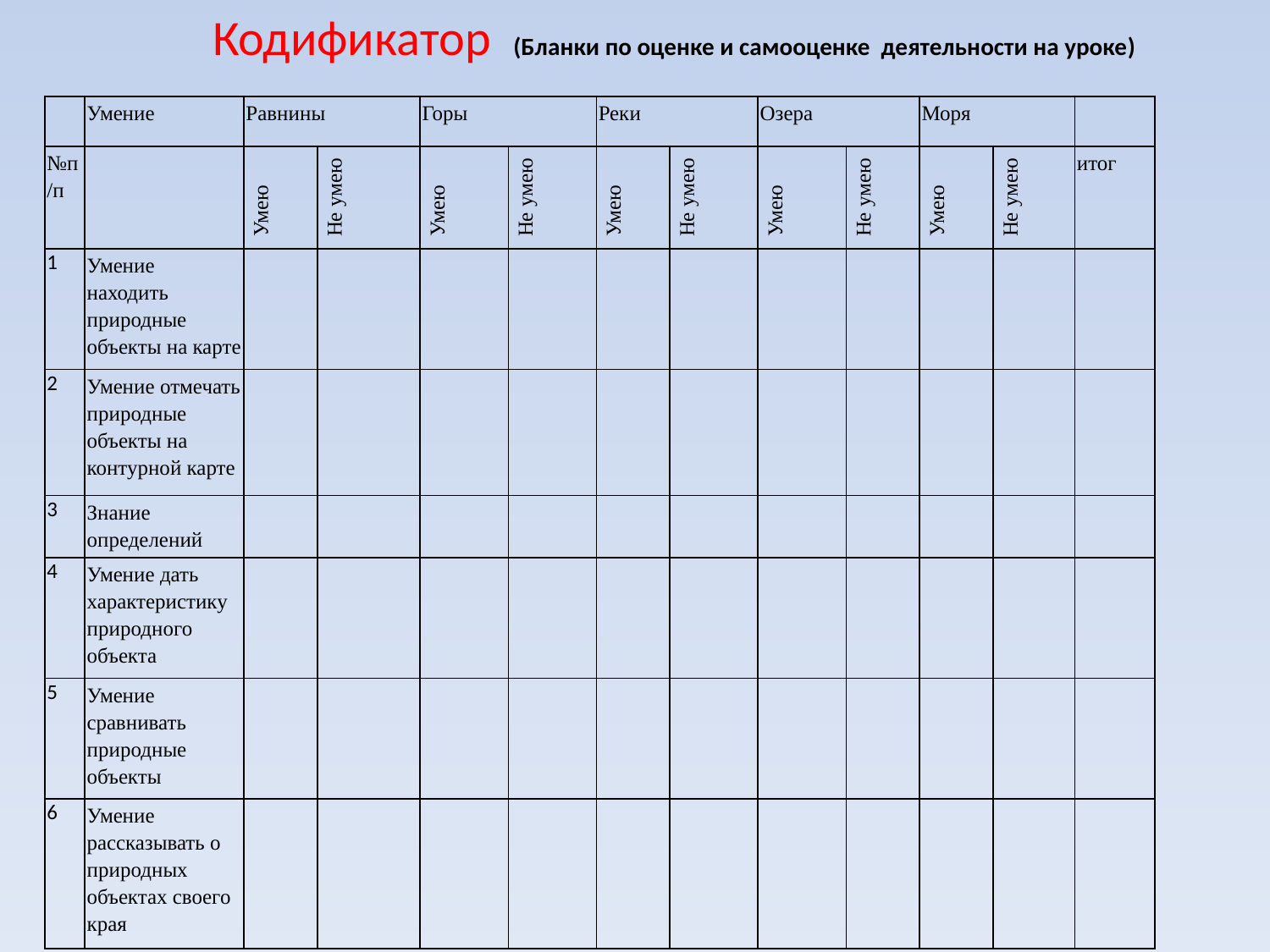

Кодификатор  (Бланки по оценке и самооценке  деятельности на уроке)

|  | Умение | Равнины |  | Горы |  | Реки |  | Озера |  | Моря |  |  |
| --- | --- | --- | --- | --- | --- | --- | --- | --- | --- | --- | --- | --- |
| №п/п |  | Умею | Не умею | Умею | Не умею | Умею | Не умею | Умею | Не умею | Умею | Не умею | итог |
| 1 | Умение находить природные объекты на карте |  |  |  |  |  |  |  |  |  |  |  |
| 2 | Умение отмечать природные объекты на контурной карте |  |  |  |  |  |  |  |  |  |  |  |
| 3 | Знание определений |  |  |  |  |  |  |  |  |  |  |  |
| 4 | Умение дать характеристику природного объекта |  |  |  |  |  |  |  |  |  |  |  |
| 5 | Умение сравнивать природные объекты |  |  |  |  |  |  |  |  |  |  |  |
| 6 | Умение рассказывать о природных объектах своего края |  |  |  |  |  |  |  |  |  |  |  |